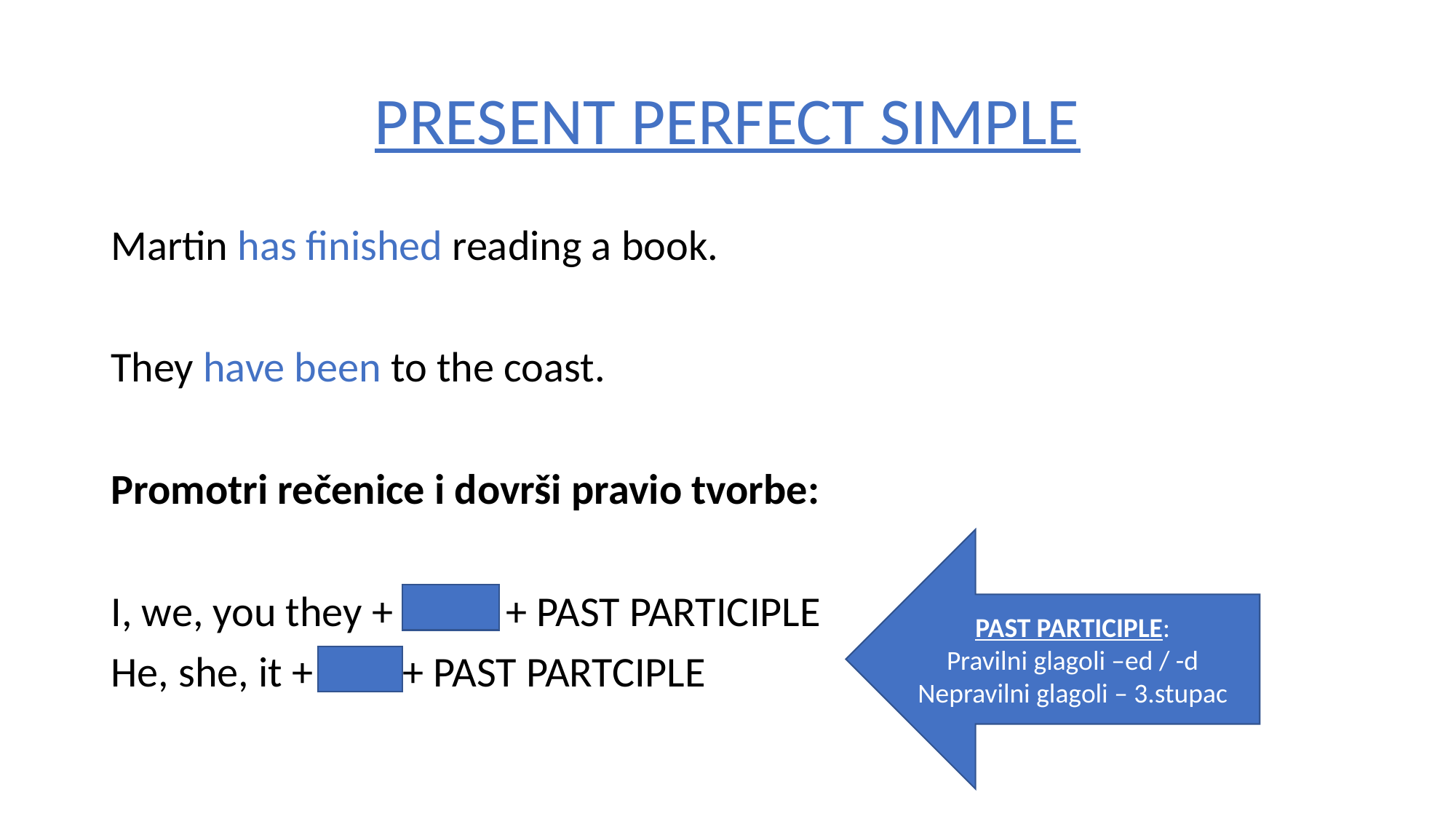

# PRESENT PERFECT SIMPLE
Martin has finished reading a book.

They have been to the coast.

Promotri rečenice i dovrši pravio tvorbe:

I, we, you they + HAVE + PAST PARTICIPLE
He, she, it + HAS + PAST PARTCIPLE
Promotri glagol i zaključi što je past participle za pravilne glagole i nepravilne

PAST PARTICIPLE:
Pravilni glagoli –ed / -d
Nepravilni glagoli – 3.stupac